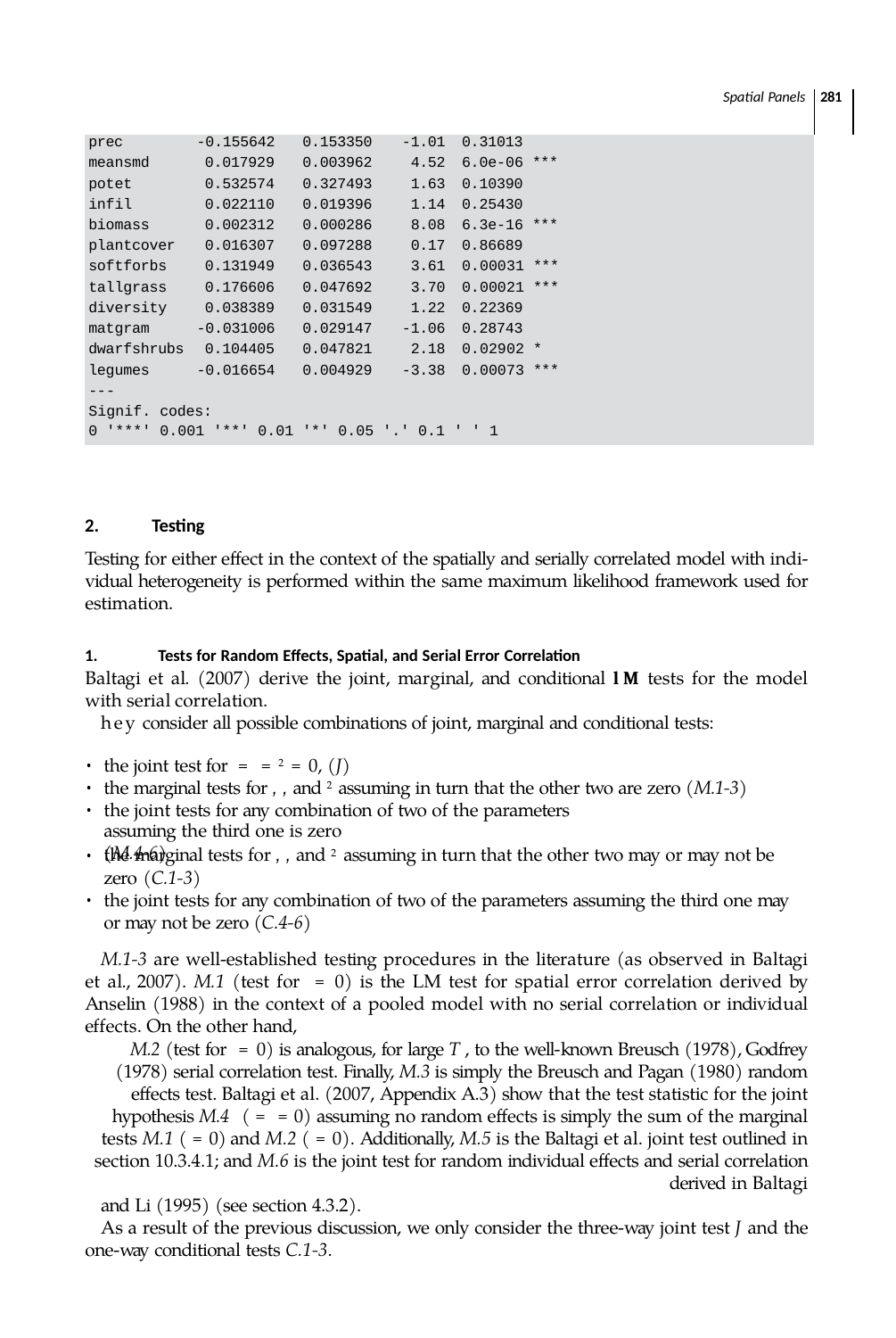

|  |  |  |  |  | Spatial Panels | 281 |
| --- | --- | --- | --- | --- | --- | --- |
| prec | -0.155642 | 0.153350 | -1.01 | 0.31013 |  |  |
| meansmd | 0.017929 | 0.003962 | 4.52 | 6.0e-06 \*\*\* |  |  |
| potet | 0.532574 | 0.327493 | 1.63 | 0.10390 |  |  |
| infil | 0.022110 | 0.019396 | 1.14 | 0.25430 |  |  |
| biomass | 0.002312 | 0.000286 | 8.08 | 6.3e-16 \*\*\* |  |  |
| plantcover | 0.016307 | 0.097288 | 0.17 | 0.86689 |  |  |
| softforbs | 0.131949 | 0.036543 | 3.61 | 0.00031 \*\*\* |  |  |
| tallgrass | 0.176606 | 0.047692 | 3.70 | 0.00021 \*\*\* |  |  |
| diversity | 0.038389 | 0.031549 | 1.22 | 0.22369 |  |  |
| matgram | -0.031006 | 0.029147 | -1.06 | 0.28743 |  |  |
| dwarfshrubs | 0.104405 | 0.047821 | 2.18 | 0.02902 \* |  |  |
| legumes | -0.016654 | 0.004929 | -3.38 | 0.00073 \*\*\* |  |  |
| --- |  |  |  |  |  |  |
| Signif. codes: 0 '\*\*\*' 0.001 '\*\*' 0.01 '\*' 0.05 '.' 0.1 ' ' 1 |  |  |  |  |  |  |
Testing
Testing for either effect in the context of the spatially and serially correlated model with indi- vidual heterogeneity is performed within the same maximum likelihood framework used for estimation.

Tests for Random Effects, Spatial, and Serial Error Correlation
Baltagi et al. (2007) derive the joint, marginal, and conditional lm tests for the model with serial correlation.
hey consider all possible combinations of joint, marginal and conditional tests:
the joint test for  =  = 2 = 0, (J)

the marginal tests for , , and 2 assuming in turn that the other two are zero (M.1-3)

the joint tests for any combination of two of the parameters assuming the third one is zero
(M.4-6)
the marginal tests for , , and 2 assuming in turn that the other two may or may not be

zero (C.1-3)
the joint tests for any combination of two of the parameters assuming the third one may or may not be zero (C.4-6)

M.1-3 are well-established testing procedures in the literature (as observed in Baltagi et al., 2007). M.1 (test for  = 0) is the LM test for spatial error correlation derived by Anselin (1988) in the context of a pooled model with no serial correlation or individual effects. On the other hand,
M.2 (test for  = 0) is analogous, for large T , to the well-known Breusch (1978), Godfrey (1978) serial correlation test. Finally, M.3 is simply the Breusch and Pagan (1980) random effects test. Baltagi et al. (2007, Appendix A.3) show that the test statistic for the joint hypothesis M.4 ( =  = 0) assuming no random effects is simply the sum of the marginal tests M.1 ( = 0) and M.2 ( = 0). Additionally, M.5 is the Baltagi et al. joint test outlined in section 10.3.4.1; and M.6 is the joint test for random individual effects and serial correlation derived in Baltagi
and Li (1995) (see section 4.3.2).
As a result of the previous discussion, we only consider the three-way joint test J and the one-way conditional tests C.1-3.